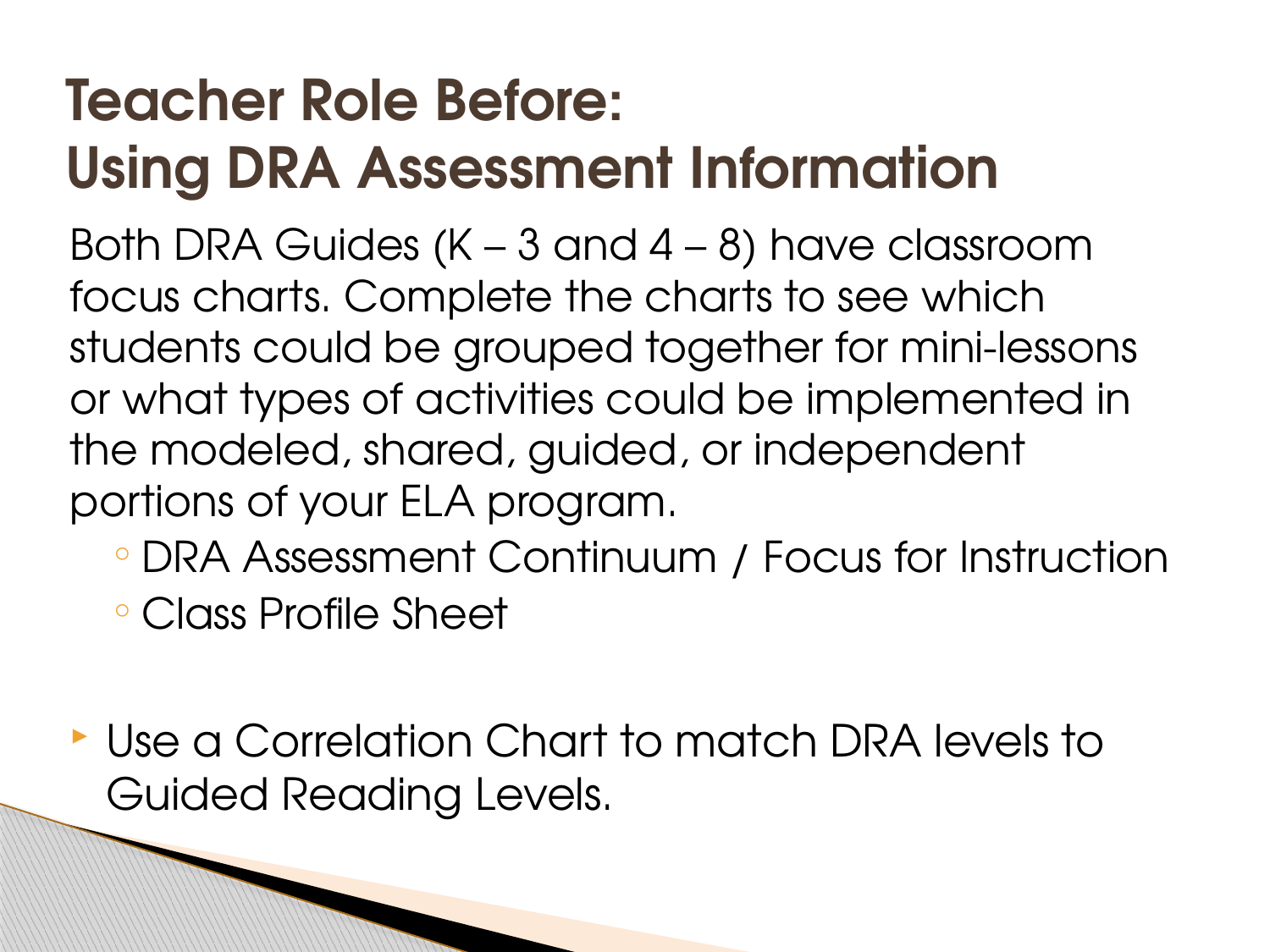

# Teacher Role Before: Using DRA Assessment Information
Both DRA Guides (K – 3 and 4 – 8) have classroom focus charts. Complete the charts to see which students could be grouped together for mini-lessons or what types of activities could be implemented in the modeled, shared, guided, or independent portions of your ELA program.
DRA Assessment Continuum / Focus for Instruction
Class Profile Sheet

Use a Correlation Chart to match DRA levels to Guided Reading Levels.